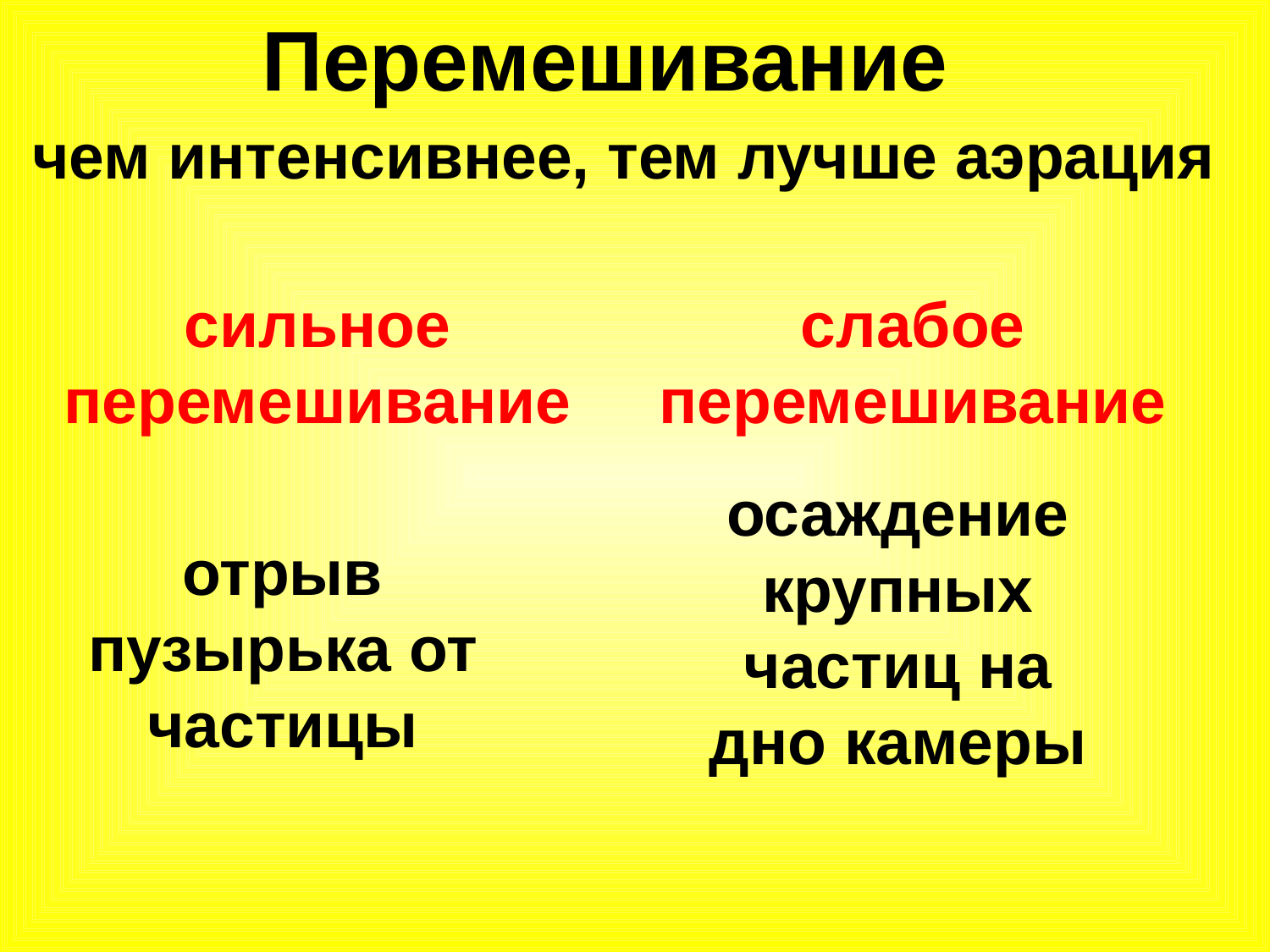

Перемешивание
чем интенсивнее, тем лучше аэрация
сильное перемешивание
слабое перемешивание
осаждение крупных частиц на дно камеры
отрыв пузырька от частицы